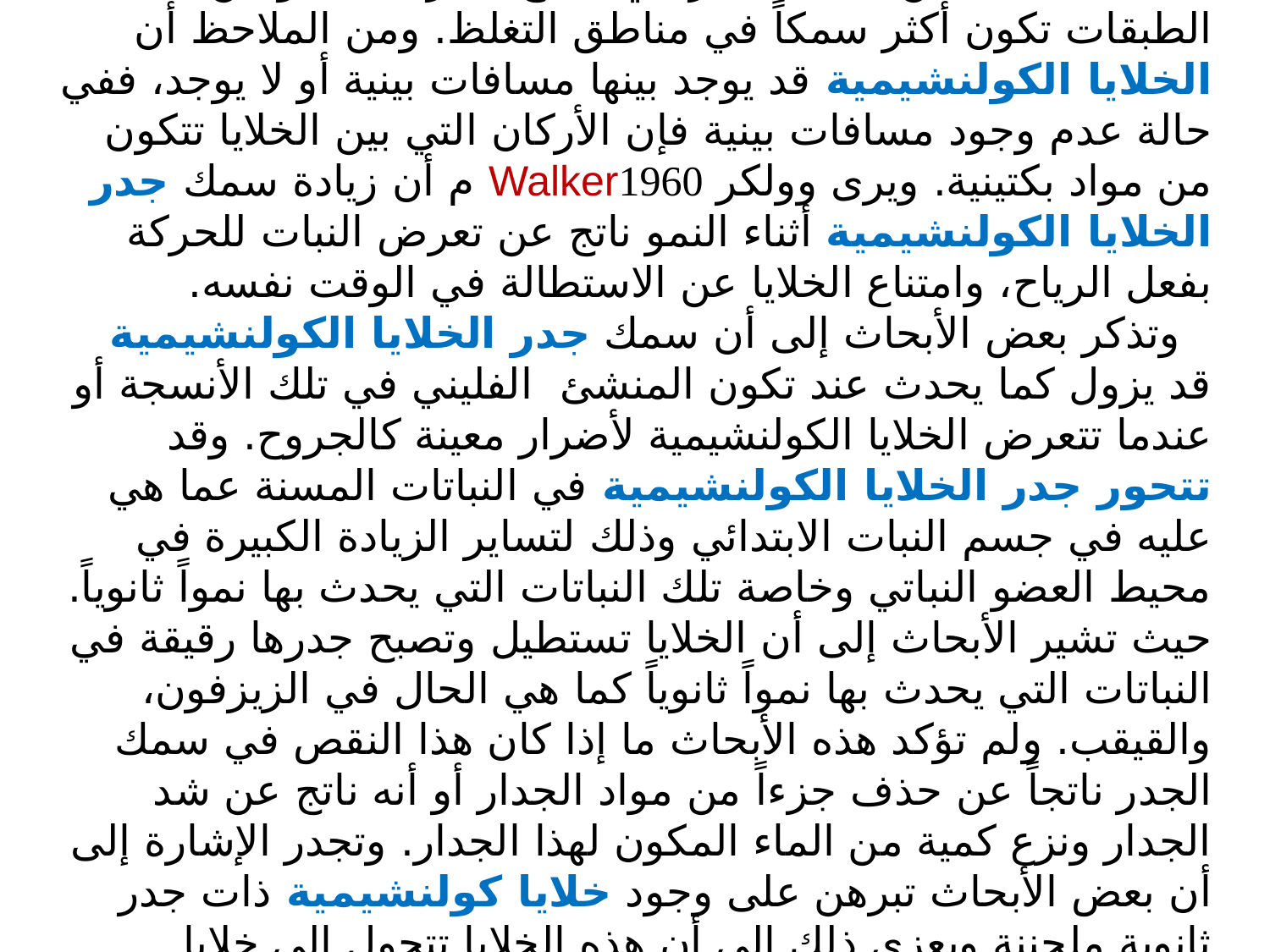

تبدأ التغلظات التي يتصف بها جدار الخلية الكولنشيمية في التكوين قبل أن تنهي الخلية استطالتها، ولهذا فقد وجدت طبقات متتالية من مادة الجدار في جميع جدار الخلية ولكن هذه الطبقات تكون أكثر سمكاً في مناطق التغلظ. ومن الملاحظ أن الخلايا الكولنشيمية قد يوجد بينها مسافات بينية أو لا يوجد، ففي حالة عدم وجود مسافات بينية فإن الأركان التي بين الخلايا تتكون من مواد بكتينية. ويرى وولكر Walker1960 م أن زيادة سمك جدر الخلايا الكولنشيمية أثناء النمو ناتج عن تعرض النبات للحركة بفعل الرياح، وامتناع الخلايا عن الاستطالة في الوقت نفسه.
وتذكر بعض الأبحاث إلى أن سمك جدر الخلايا الكولنشيمية قد يزول كما يحدث عند تكون المنشئ  الفليني في تلك الأنسجة أو عندما تتعرض الخلايا الكولنشيمية لأضرار معينة كالجروح. وقد تتحور جدر الخلايا الكولنشيمية في النباتات المسنة عما هي عليه في جسم النبات الابتدائي وذلك لتساير الزيادة الكبيرة في محيط العضو النباتي وخاصة تلك النباتات التي يحدث بها نمواً ثانوياً. حيث تشير الأبحاث إلى أن الخلايا تستطيل وتصبح جدرها رقيقة في النباتات التي يحدث بها نمواً ثانوياً كما هي الحال في الزيزفون، والقيقب. ولم تؤكد هذه الأبحاث ما إذا كان هذا النقص في سمك الجدر ناتجاً عن حذف جزءاً من مواد الجدار أو أنه ناتج عن شد الجدار ونزع كمية من الماء المكون لهذا الجدار. وتجدر الإشارة إلى أن بعض الأبحاث تبرهن على وجود خلايا كولنشيمية ذات جدر ثانوية ملجننة ويعزى ذلك إلى أن هذه الخلايا تتحول إلى خلايا سكلرنشيمية. ( فينويك وآخرون Fenwieck,et.al 1997م ) كما وجد حديثاً أن الجدار يتكون من أشباه السيليولوز والبكتين مما يجعله صلباً قوياً يؤدي دور التدعيم ( ليو وآخرون Liu, et.al  1999م ).